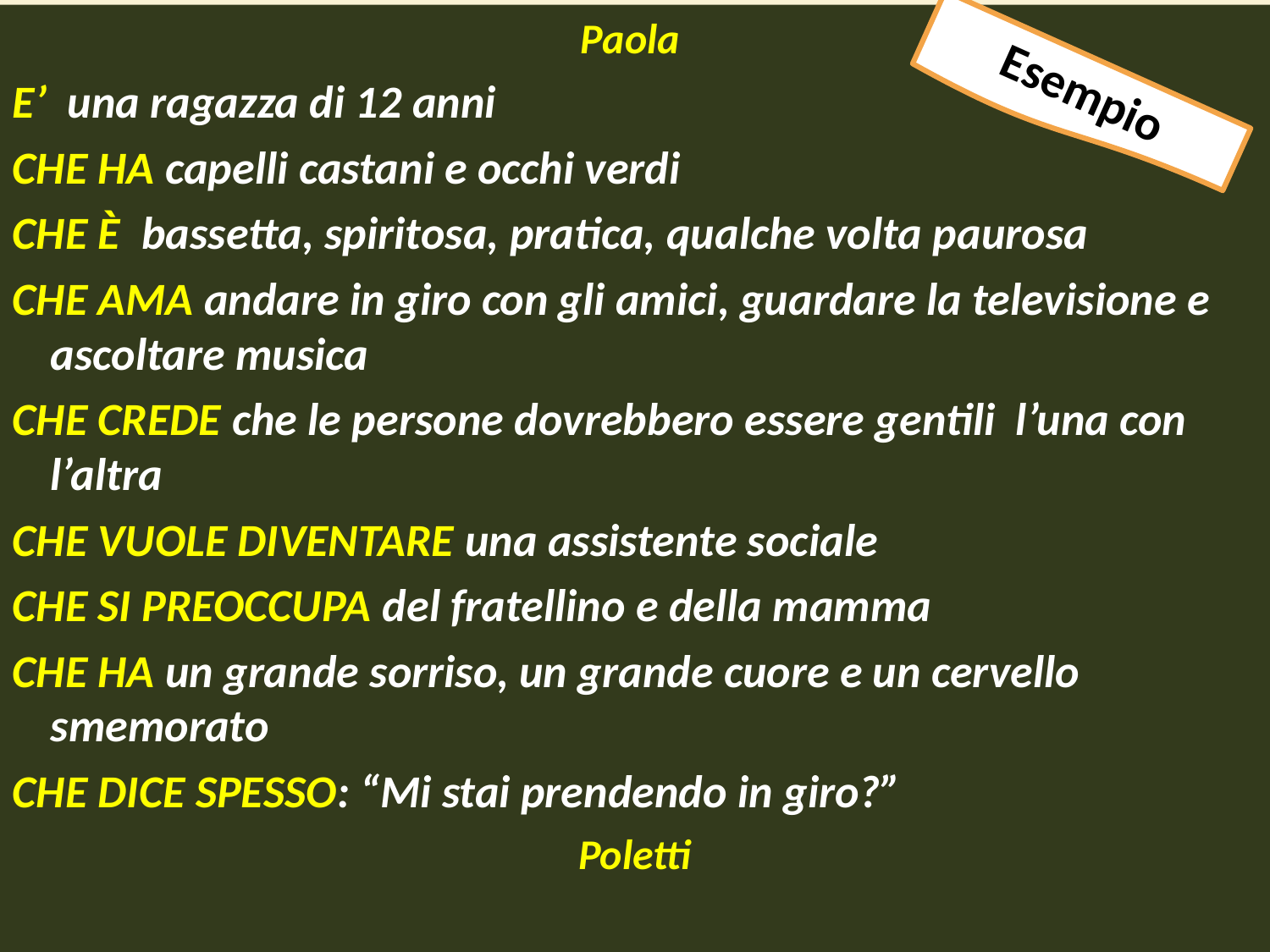

Paola
E’  una ragazza di 12 anni
CHE HA capelli castani e occhi verdi
CHE È  bassetta, spiritosa, pratica, qualche volta paurosa
CHE AMA andare in giro con gli amici, guardare la televisione e ascoltare musica
CHE CREDE che le persone dovrebbero essere gentili  l’una con l’altra
CHE VUOLE DIVENTARE una assistente sociale
CHE SI PREOCCUPA del fratellino e della mamma
CHE HA un grande sorriso, un grande cuore e un cervello smemorato
CHE DICE SPESSO: “Mi stai prendendo in giro?”
Poletti

Esempio